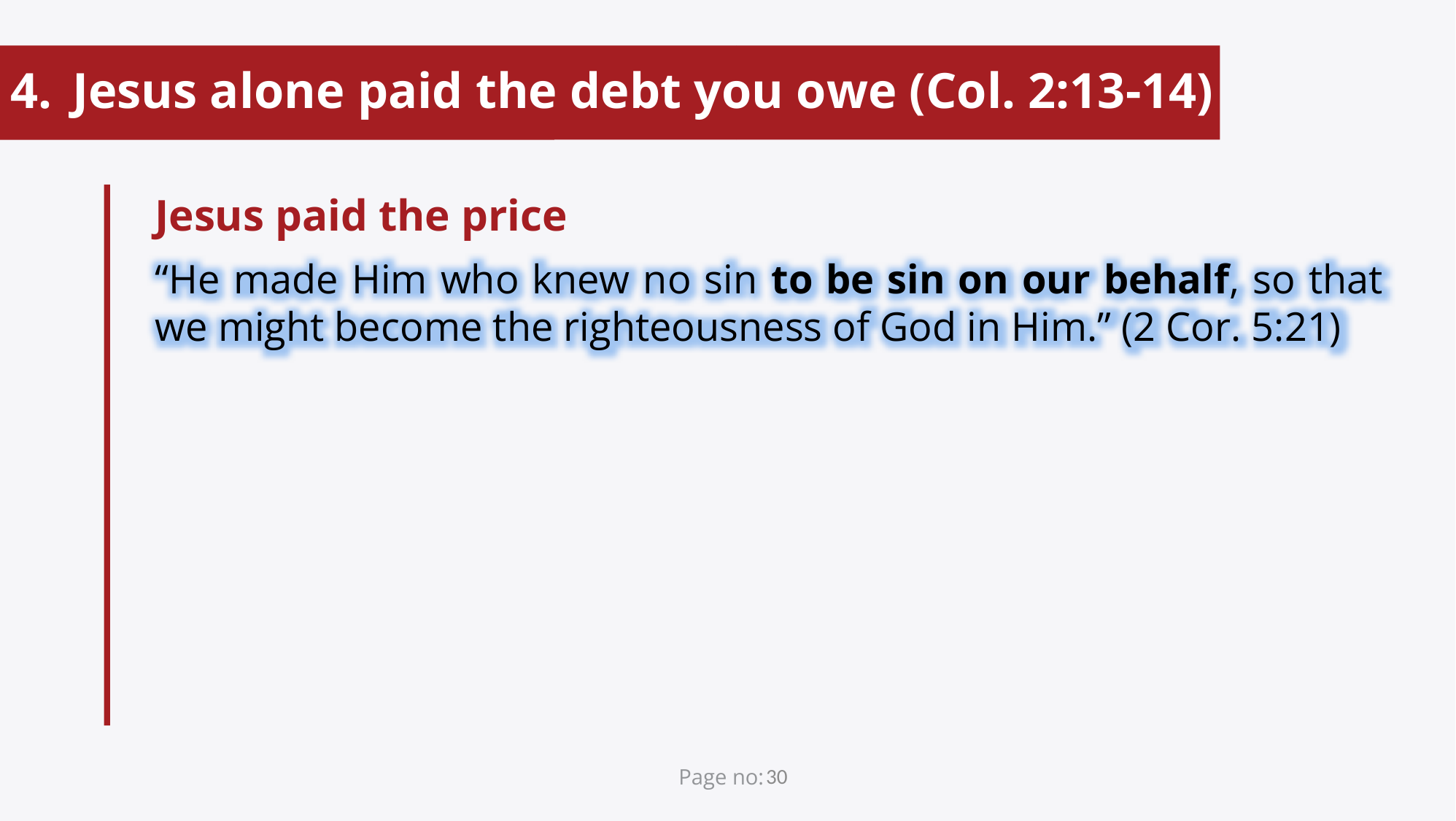

Jesus alone paid the debt you owe (Col. 2:13-14)

Jesus paid the price
“He made Him who knew no sin to be sin on our behalf, so that we might become the righteousness of God in Him.” (2 Cor. 5:21)